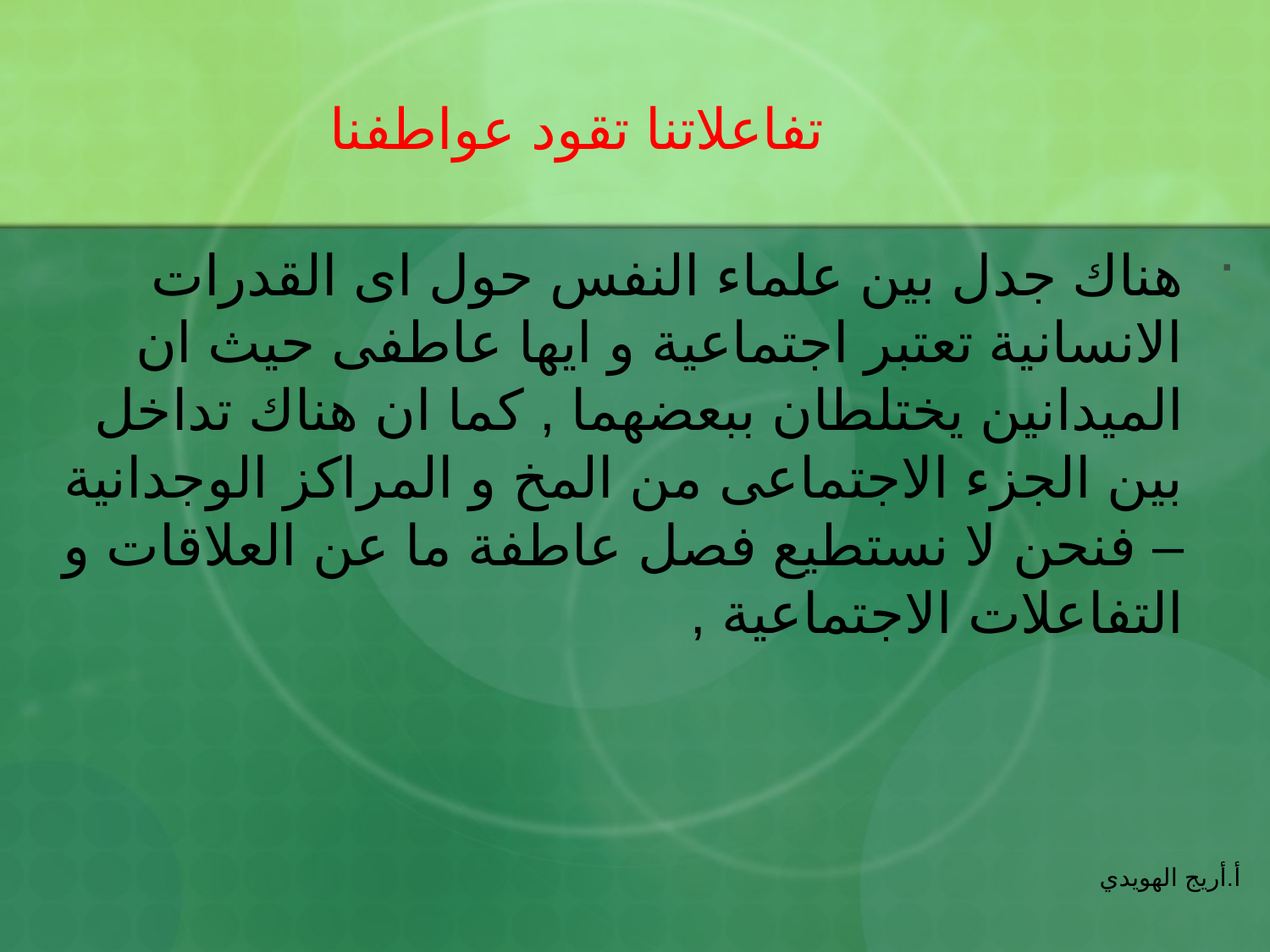

تفاعلاتنا تقود عواطفنا
هناك جدل بين علماء النفس حول اى القدرات الانسانية تعتبر اجتماعية و ايها عاطفى حيث ان الميدانين يختلطان ببعضهما , كما ان هناك تداخل بين الجزء الاجتماعى من المخ و المراكز الوجدانية – فنحن لا نستطيع فصل عاطفة ما عن العلاقات و التفاعلات الاجتماعية ,
أ.أريج الهويدي